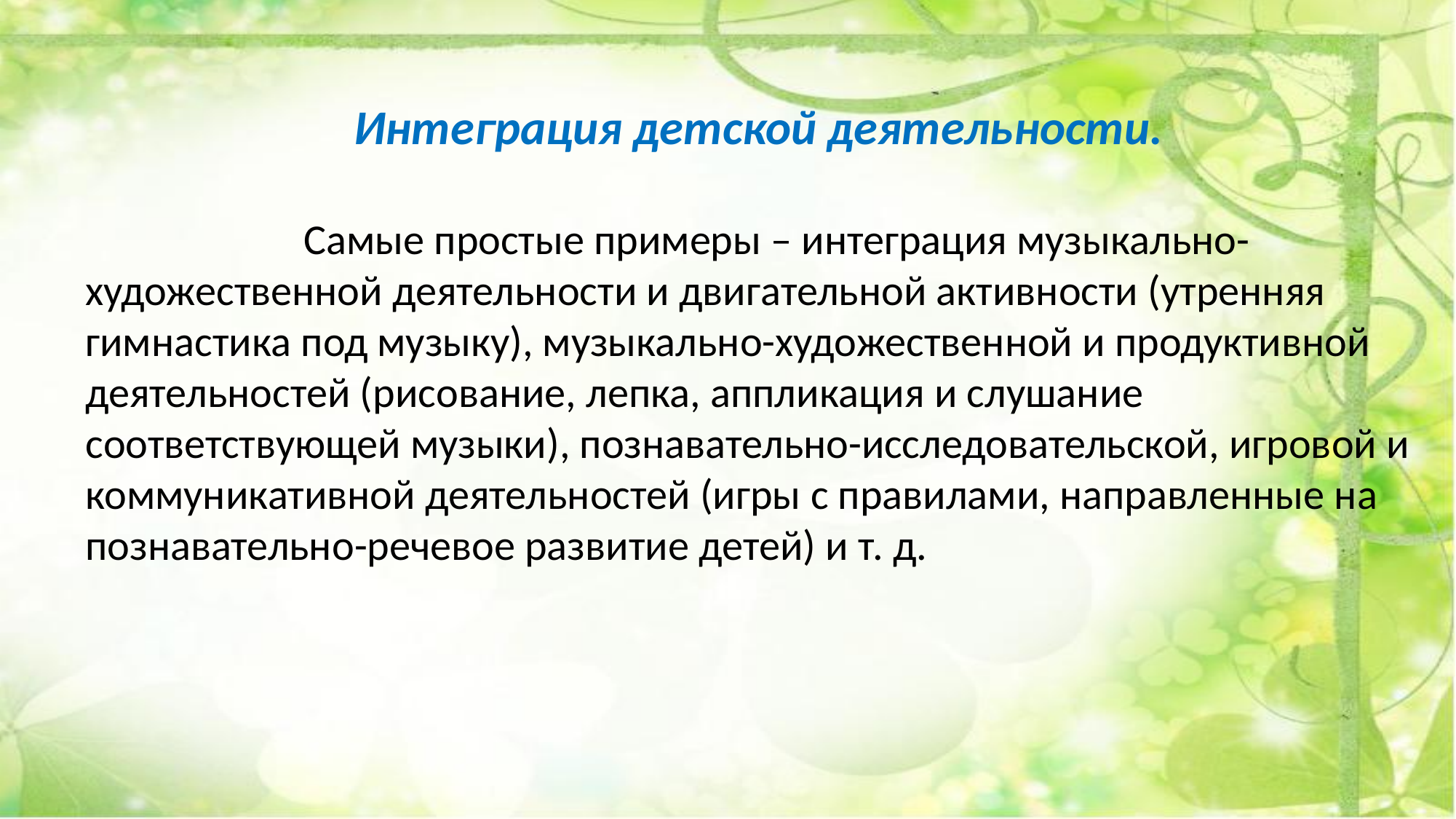

Интеграция детской деятельности.

		Самые простые примеры – интеграция музыкально-художественной деятельности и двигательной активности (утренняя гимнастика под музыку), музыкально-художественной и продуктивной деятельностей (рисование, лепка, аппликация и слушание соответствующей музыки), познавательно-исследовательской, игровой и коммуникативной деятельностей (игры с правилами, направленные на познавательно-речевое развитие детей) и т. д.